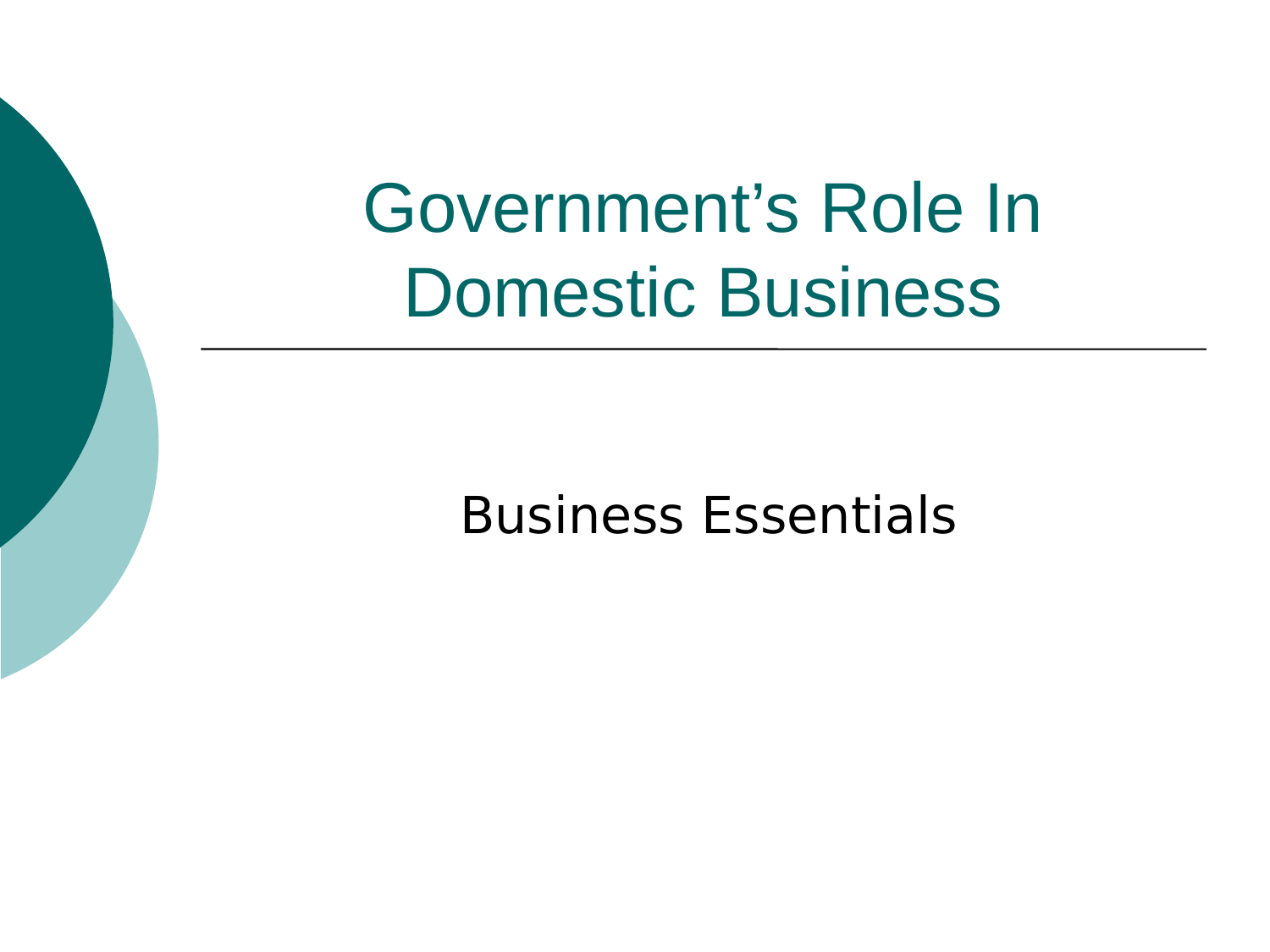

# Government’s Role In Domestic Business
Business Essentials